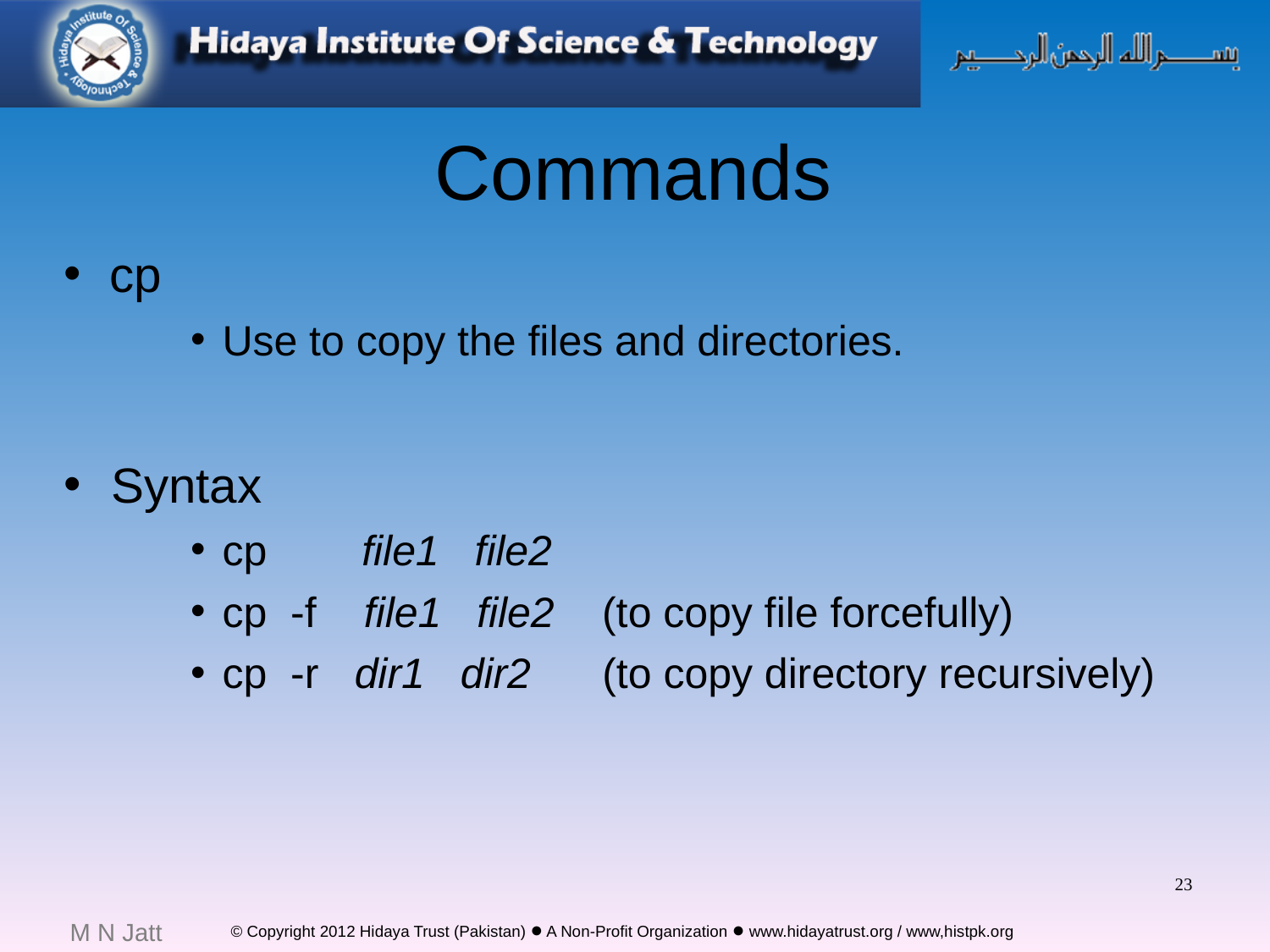

# Commands
cp
Use to copy the files and directories.

Syntax
cp        file1   file2
cp  -f    file1   file2    (to copy file forcefully)
cp  -r   dir1   dir2      (to copy directory recursively)

23